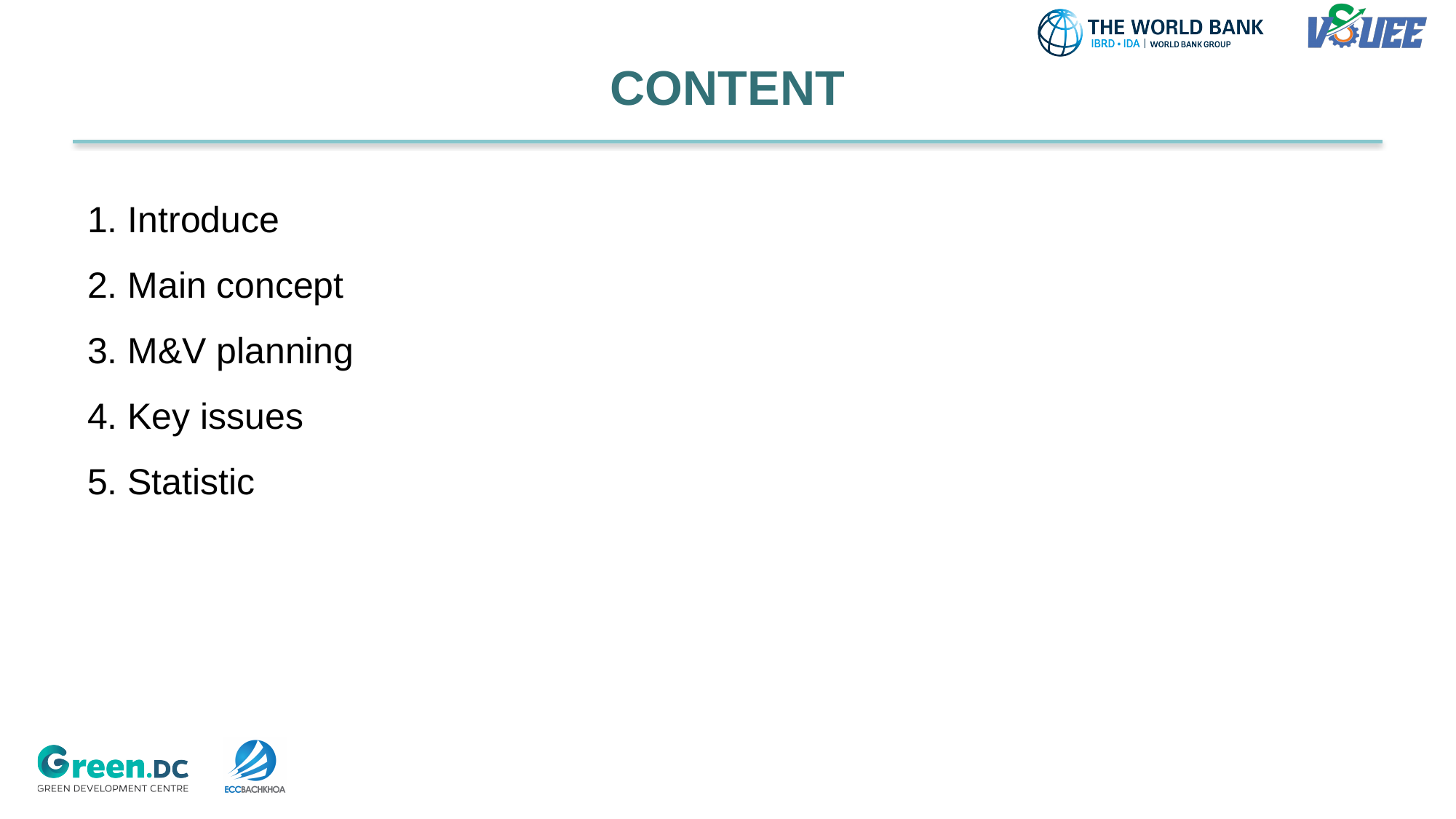

# CONTENT
1. Introduce
2. Main concept
3. M&V planning
4. Key issues
5. Statistic